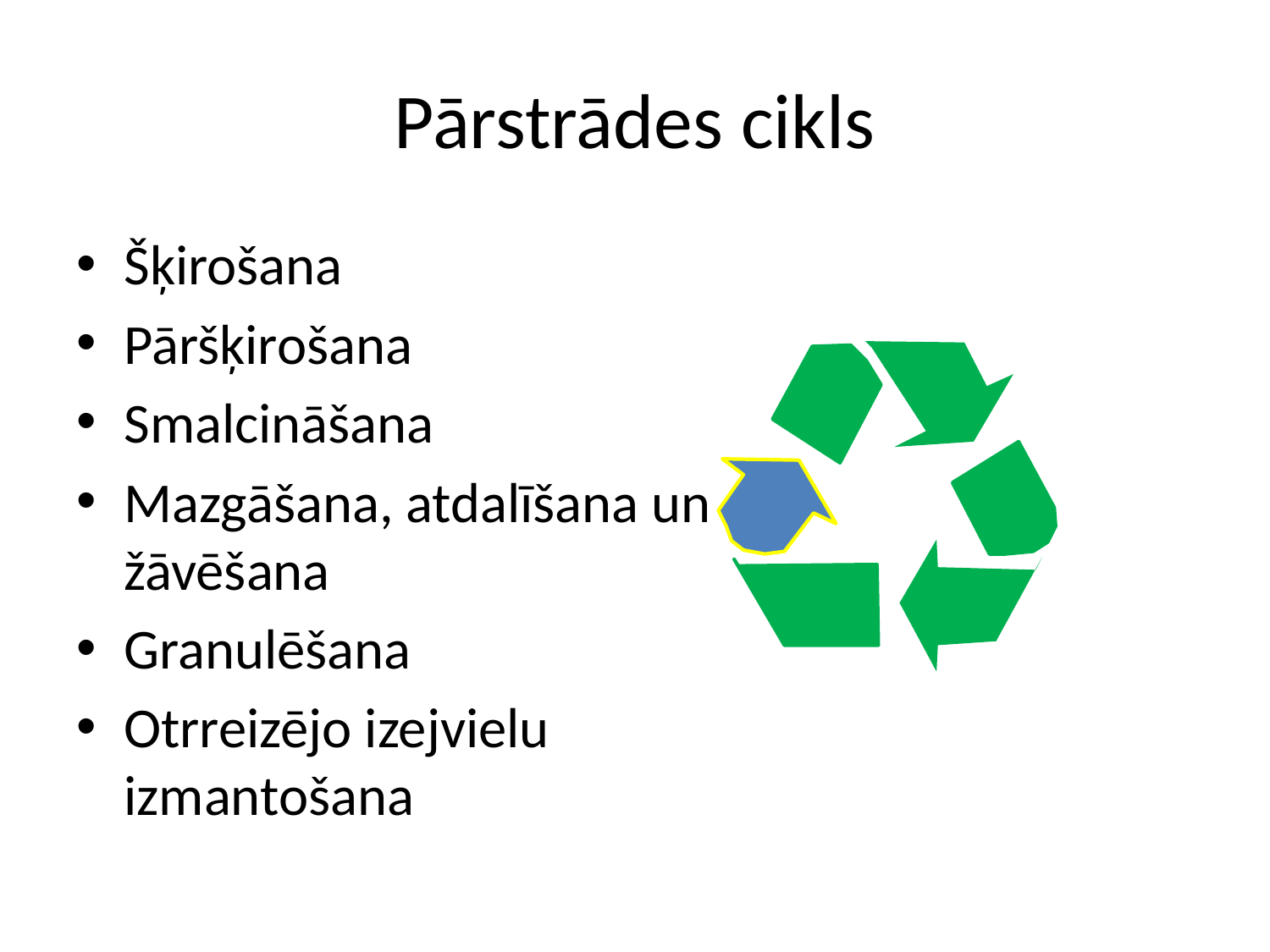

# Pārstrādes cikls
Šķirošana
Pāršķirošana
Smalcināšana
Mazgāšana, atdalīšana un žāvēšana
Granulēšana
Otrreizējo izejvielu izmantošana